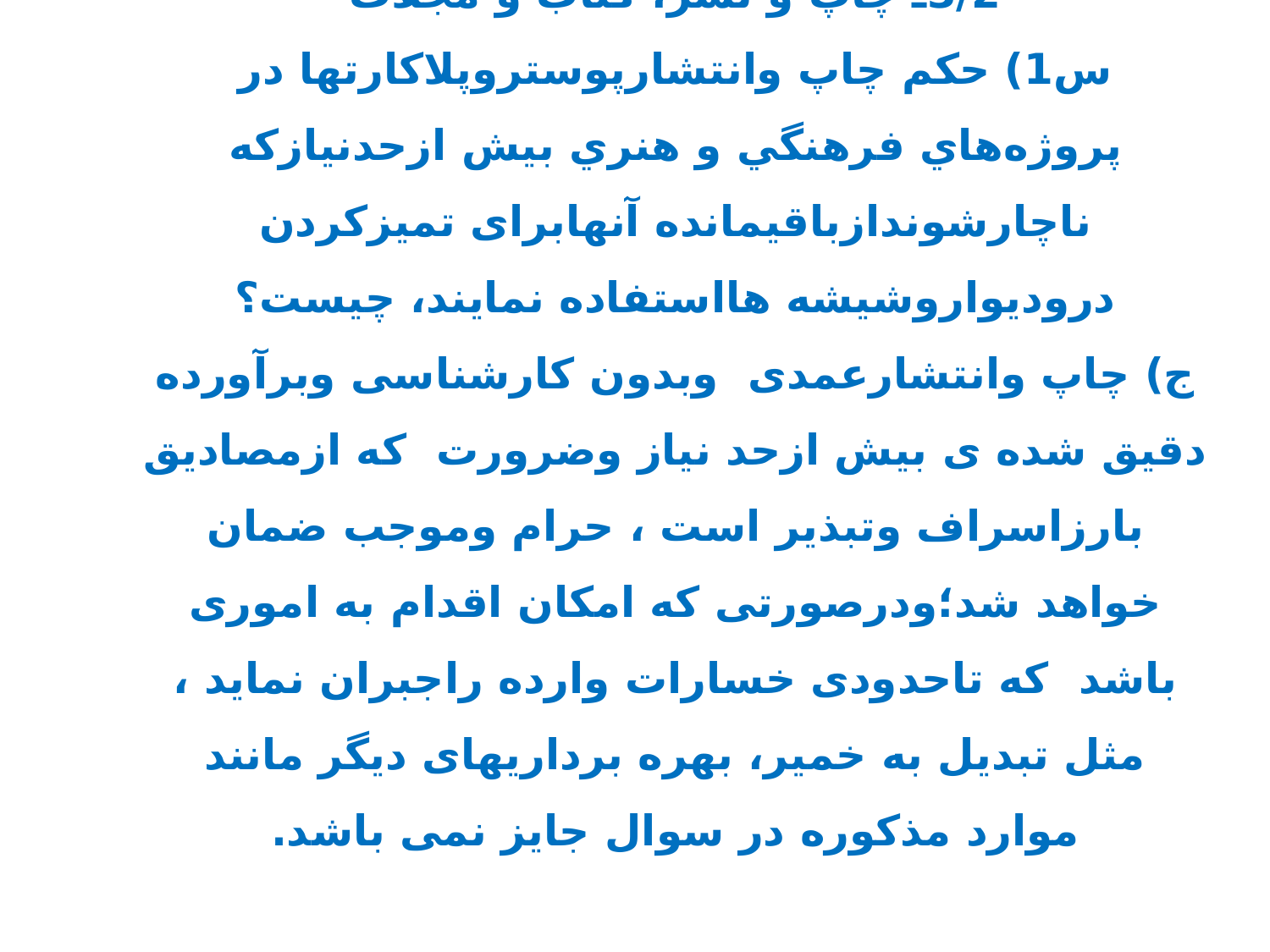

3/2ـ چاپ و نشر، کتاب و مجلات
س1) حکم چاپ وانتشارپوستروپلاکارتها در پروژه‌هاي فرهنگي و هنري بیش ازحدنیازکه ناچارشوندازباقیمانده آنهابرای تمیزکردن درودیواروشیشه هااستفاده نمایند، چیست؟
ج) چاپ وانتشارعمدی  وبدون کارشناسی وبرآورده دقیق شده ی بیش ازحد نیاز وضرورت  که ازمصادیق بارزاسراف وتبذیر است ، حرام وموجب ضمان خواهد شد؛ودرصورتی که امکان اقدام به اموری باشد  که تاحدودی خسارات وارده راجبران نماید ، مثل تبدیل به خمیر، بهره برداریهای دیگر مانند موارد مذکوره در سوال جایز نمی باشد.